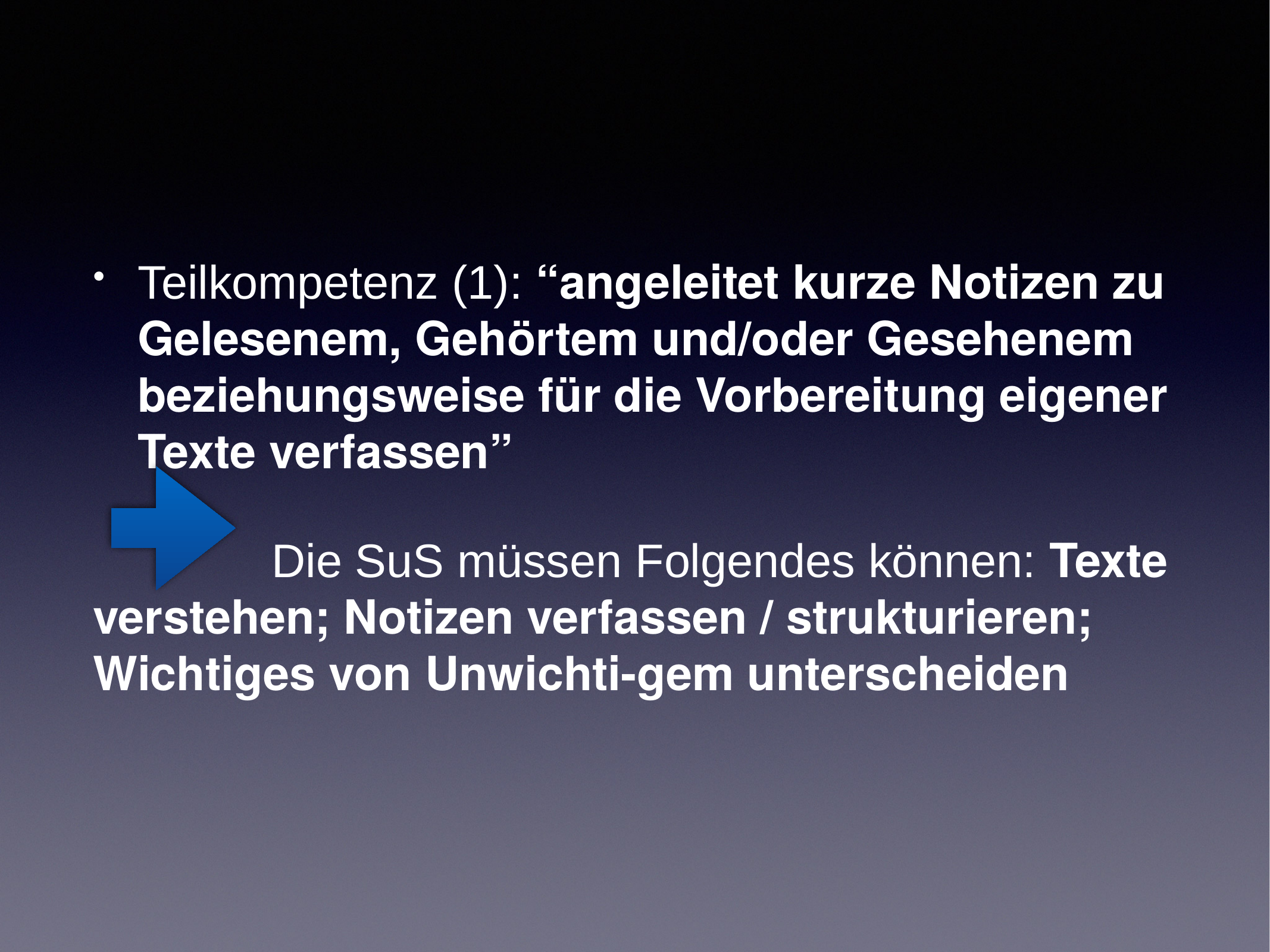

Teilkompetenz (1): “angeleitet kurze Notizen zu Gelesenem, Gehörtem und/oder Gesehenem beziehungsweise für die Vorbereitung eigener Texte verfassen”
Die SuS müssen Folgendes können: Texte verstehen; Notizen verfassen / strukturieren; Wichtiges von Unwichti-gem unterscheiden